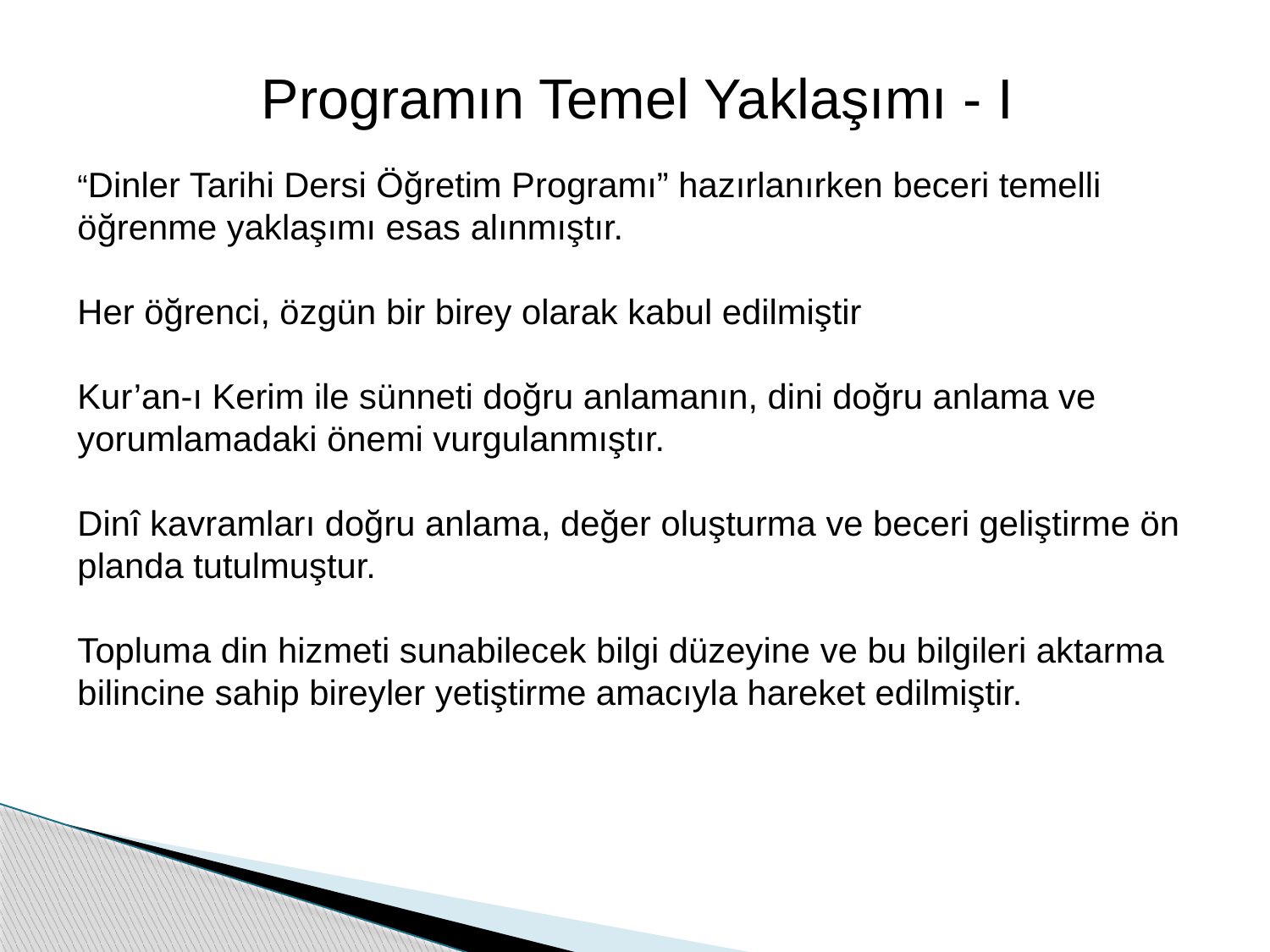

Programın Temel Yaklaşımı - I
“Dinler Tarihi Dersi Öğretim Programı” hazırlanırken beceri temelli öğrenme yaklaşımı esas alınmıştır.

Her öğrenci, özgün bir birey olarak kabul edilmiştir

Kur’an-ı Kerim ile sünneti doğru anlamanın, dini doğru anlama ve yorumlamadaki önemi vurgulanmıştır.

Dinî kavramları doğru anlama, değer oluşturma ve beceri geliştirme ön planda tutulmuştur.

Topluma din hizmeti sunabilecek bilgi düzeyine ve bu bilgileri aktarma bilincine sahip bireyler yetiştirme amacıyla hareket edilmiştir.